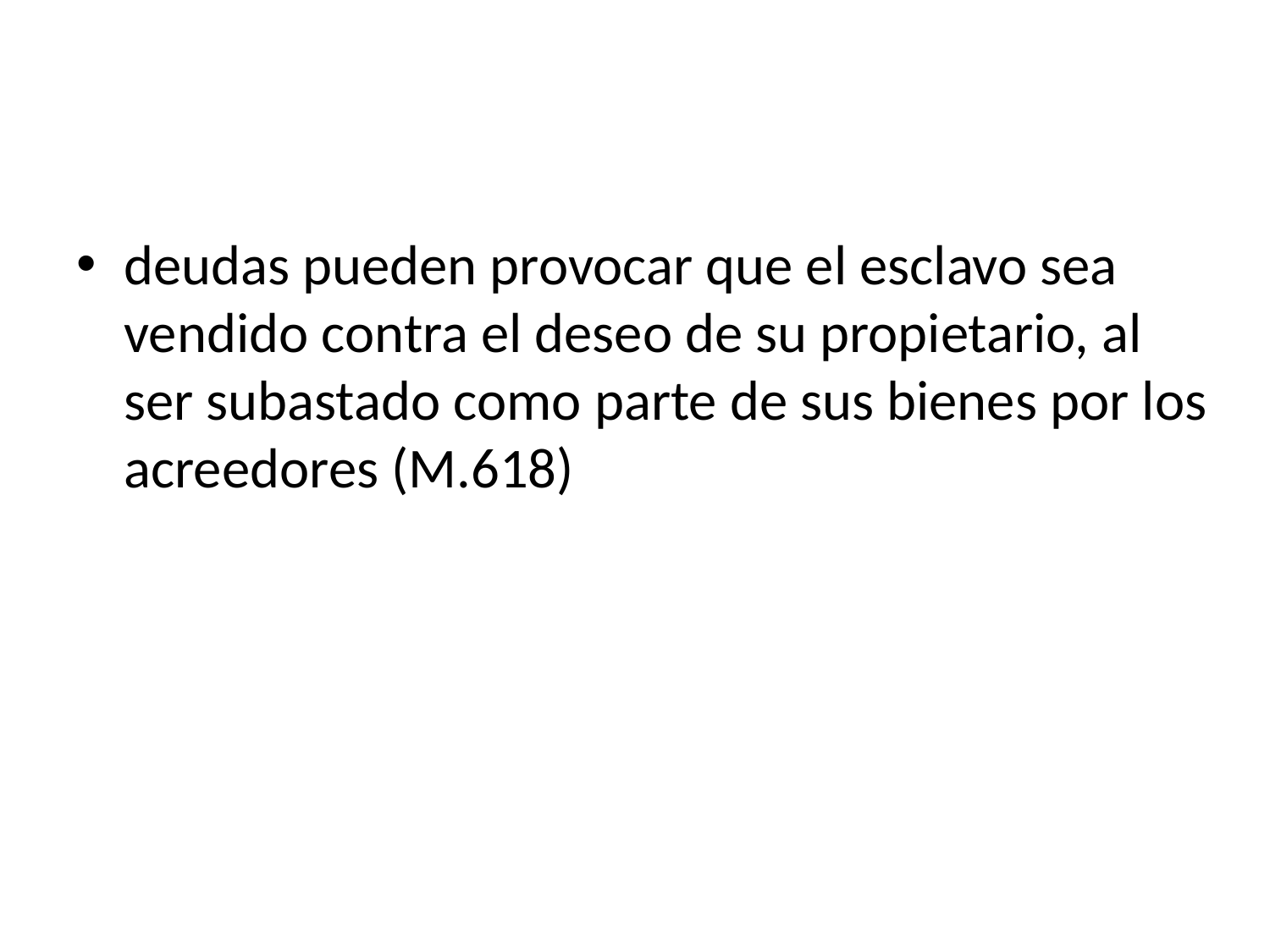

deudas pueden provocar que el esclavo sea vendido contra el deseo de su propietario, al ser subastado como parte de sus bienes por los acreedores (M.618)